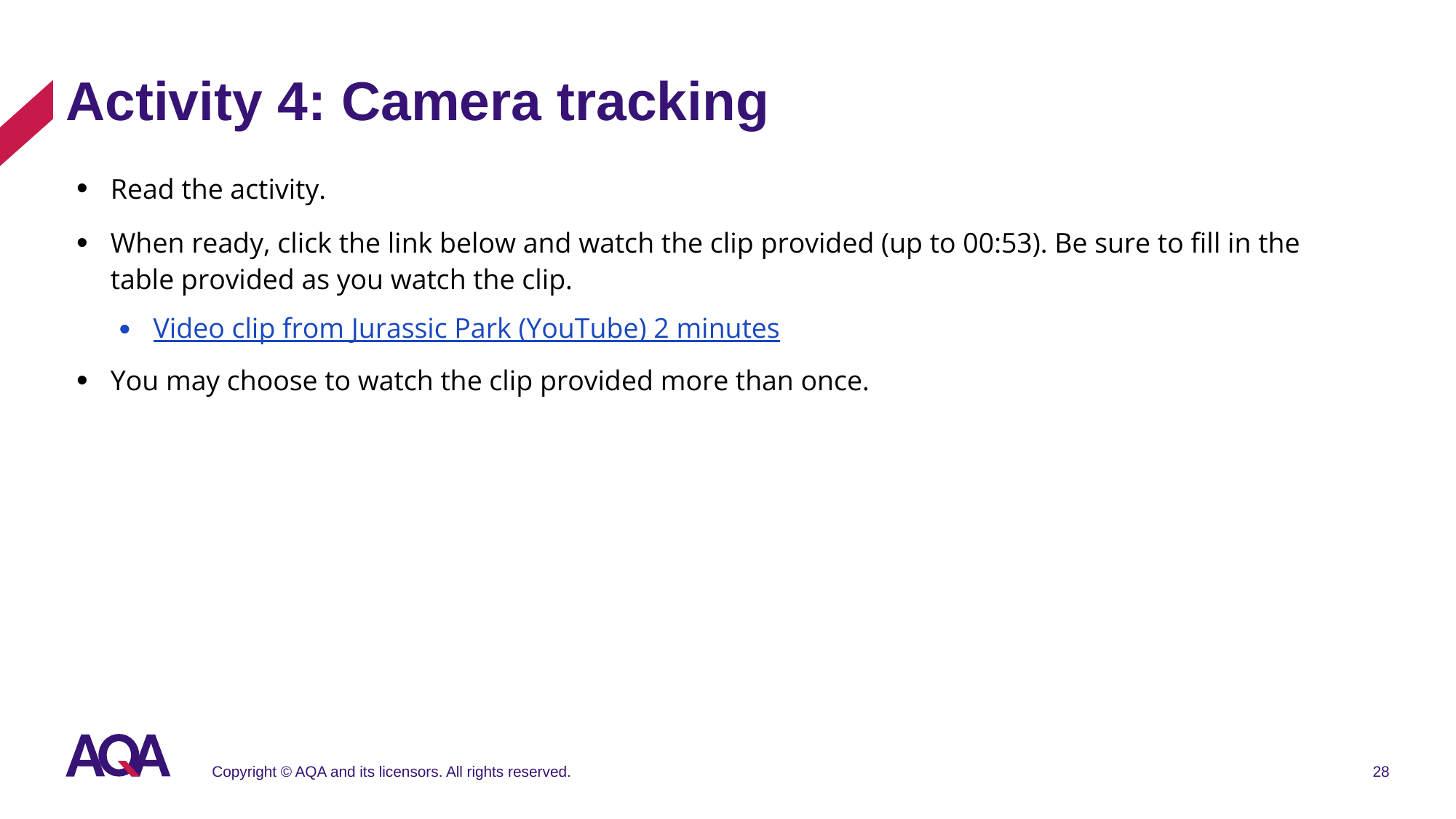

# Activity 4: Camera tracking
Read the activity.
When ready, click the link below and watch the clip provided (up to 00:53). Be sure to fill in the table provided as you watch the clip.
Video clip from Jurassic Park (YouTube) 2 minutes
You may choose to watch the clip provided more than once.

Copyright © AQA and its licensors. All rights reserved.
28